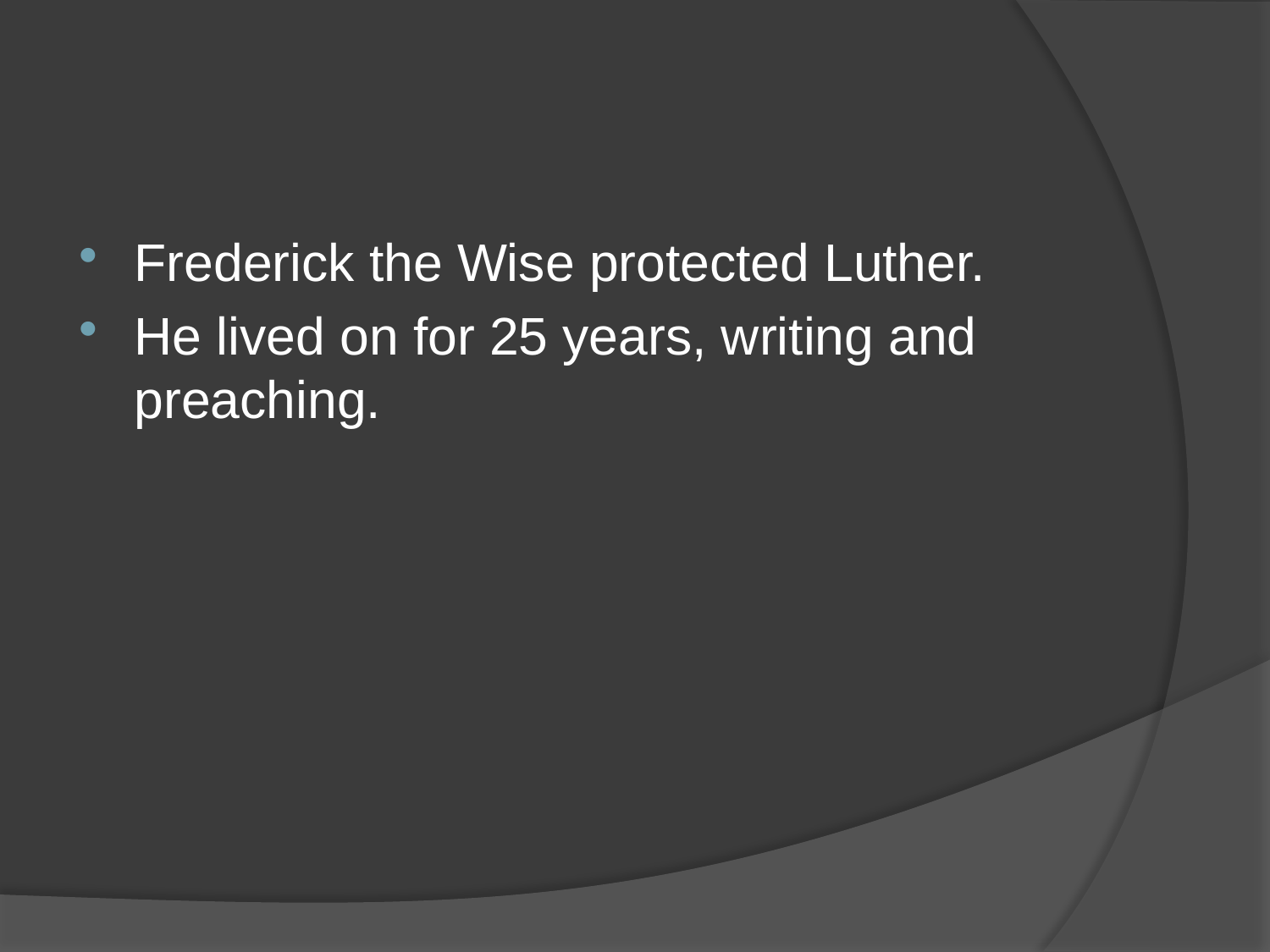

#
Frederick the Wise protected Luther.
He lived on for 25 years, writing and preaching.